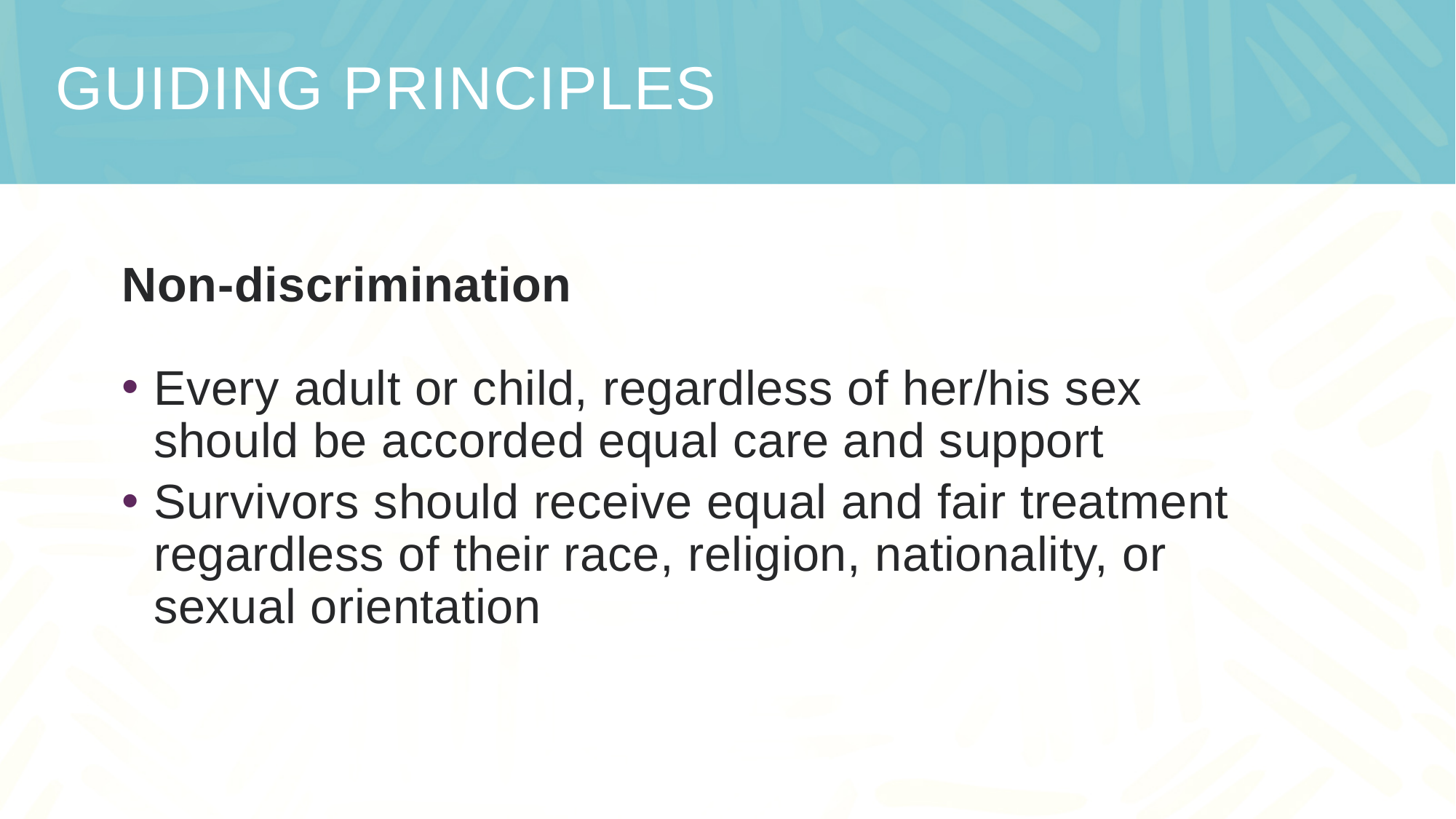

# Guiding Principles
Non-discrimination

Every adult or child, regardless of her/his sex should be accorded equal care and support
Survivors should receive equal and fair treatment regardless of their race, religion, nationality, or sexual orientation